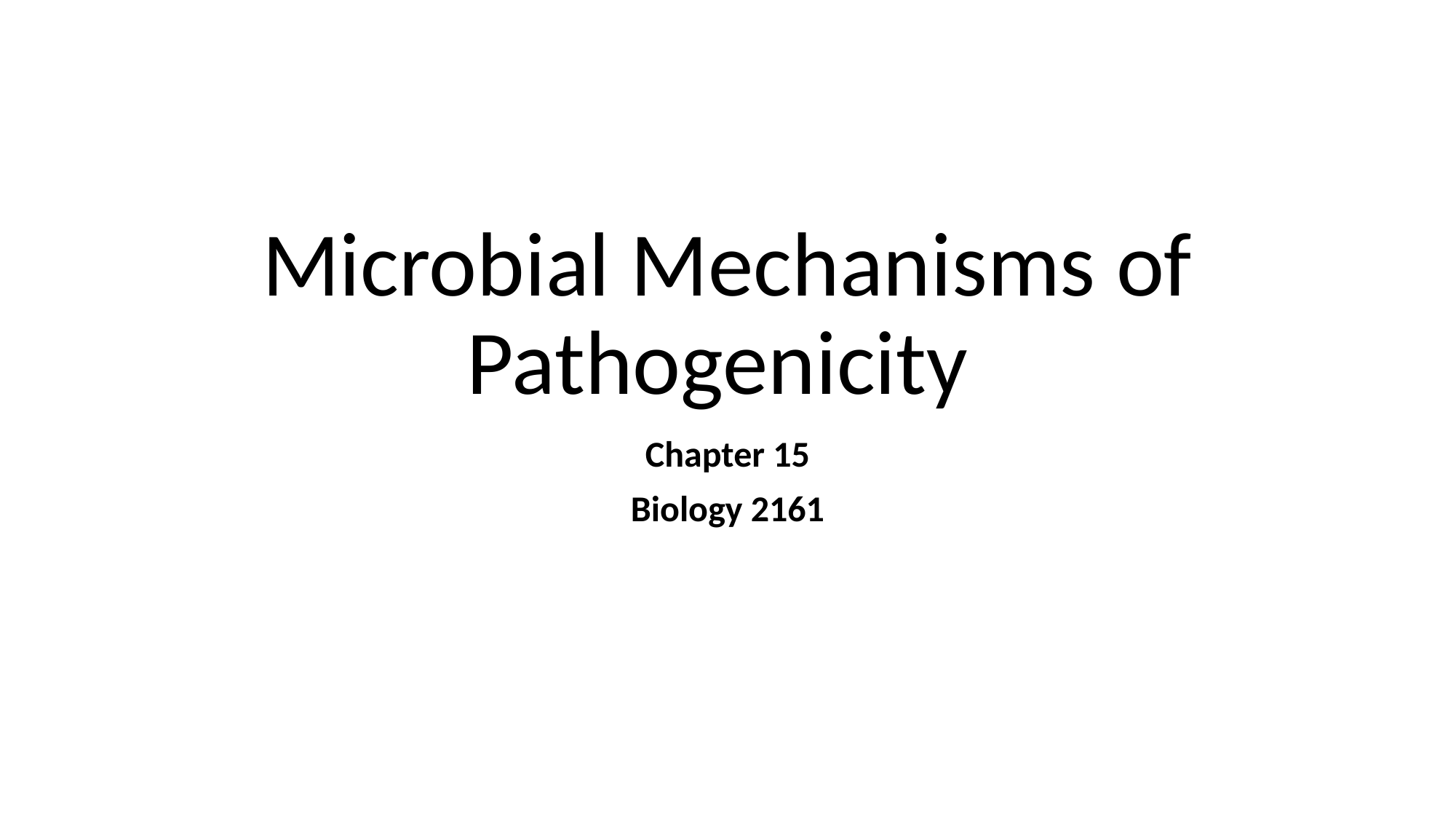

# Microbial Mechanisms of Pathogenicity
Chapter 15
Biology 2161